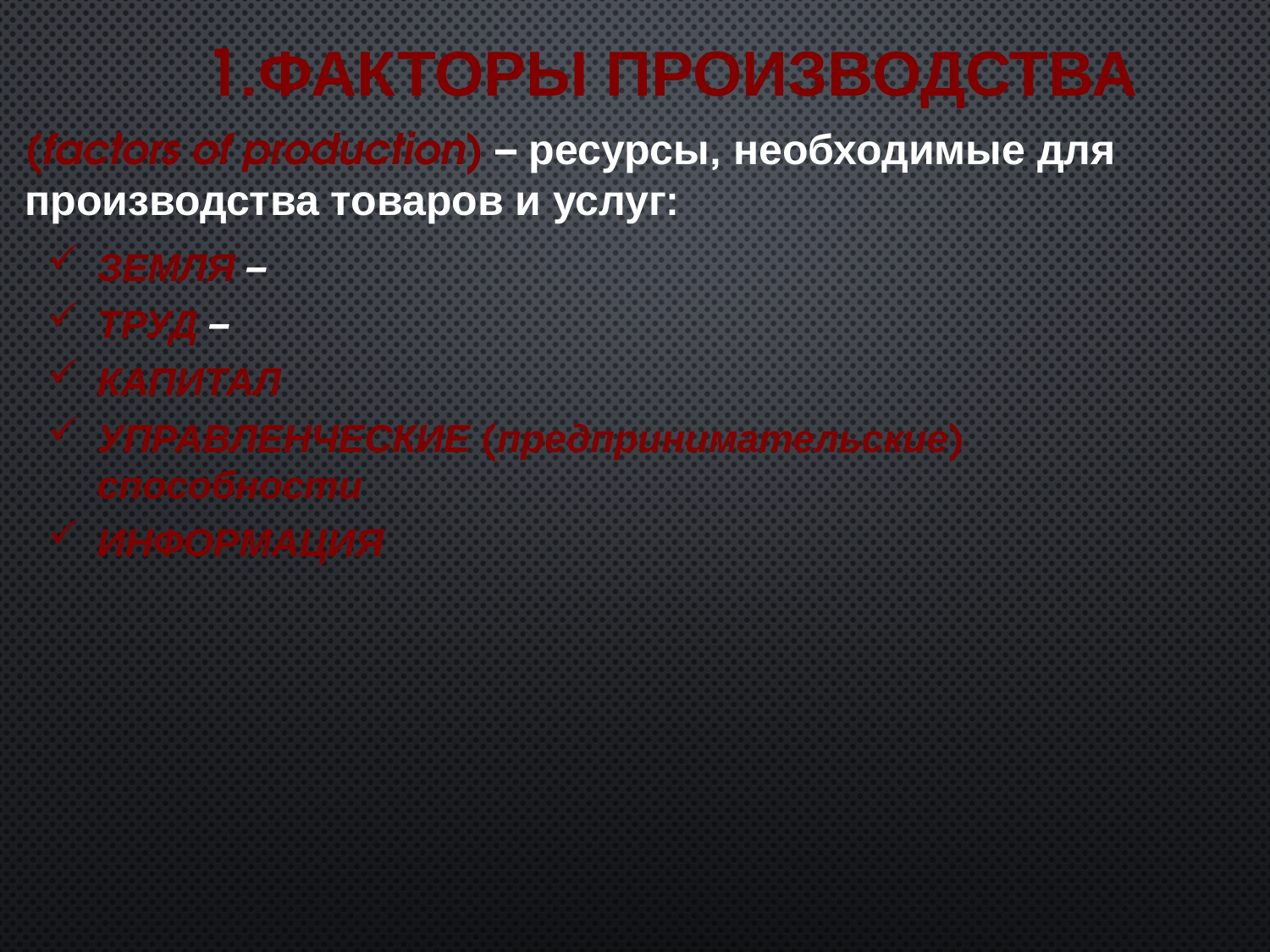

1.ФАКТОРЫ ПРОИЗВОДСТВА
(factors of production) – ресурсы, необходимые для производства товаров и услуг:
ЗЕМЛЯ –
ТРУД –
КАПИТАЛ
УПРАВЛЕНЧЕСКИЕ (предпринимательские) способности
ИНФОРМАЦИЯ